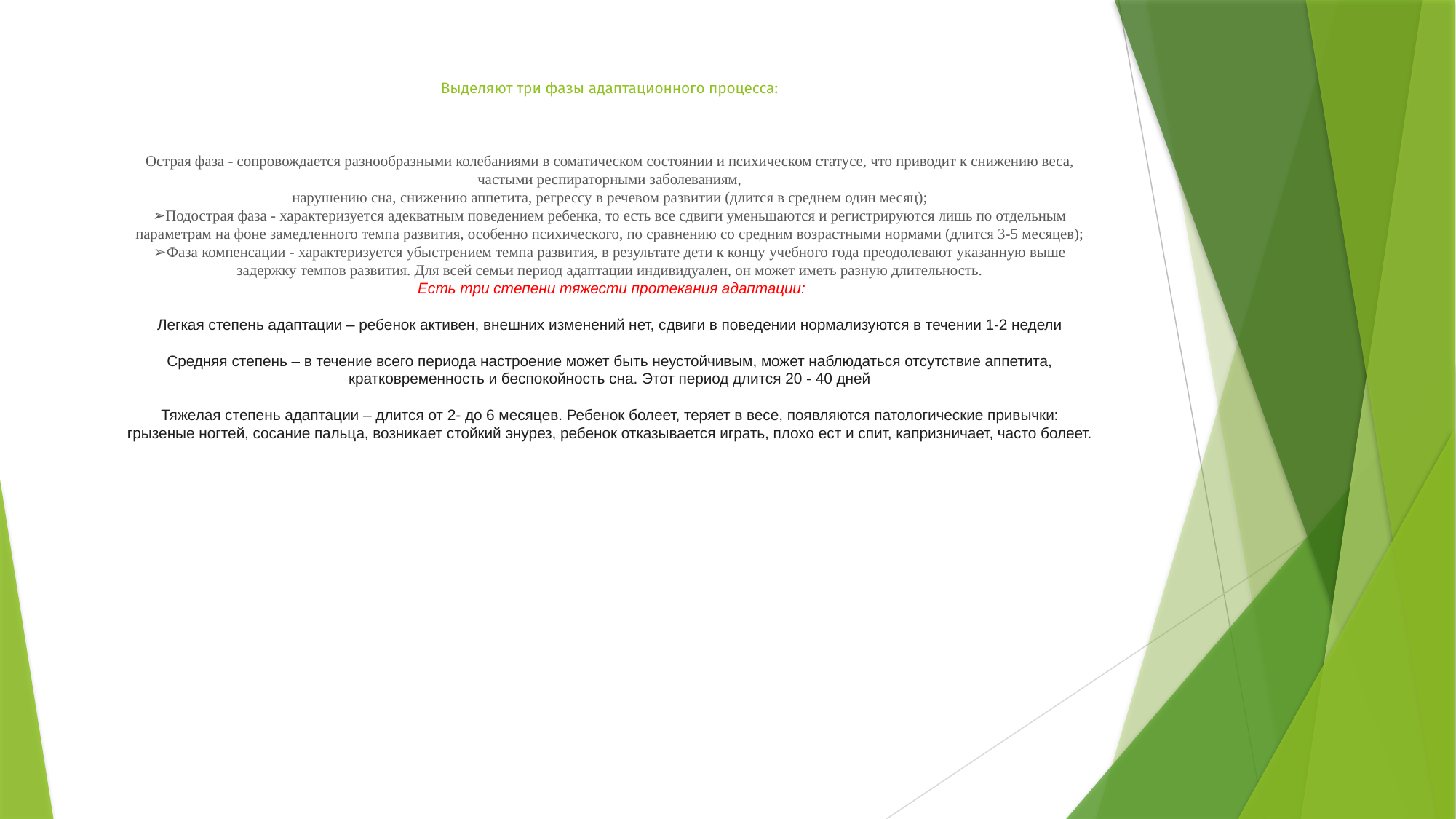

# Выделяют три фазы адаптационного процесса: Острая фаза - сопровождается разнообразными колебаниями в соматическом состоянии и психическом статусе, что приводит к снижению веса, частыми респираторными заболеваниям, нарушению сна, снижению аппетита, регрессу в речевом развитии (длится в среднем один месяц); ➢Подострая фаза - характеризуется адекватным поведением ребенка, то есть все сдвиги уменьшаются и регистрируются лишь по отдельным параметрам на фоне замедленного темпа развития, особенно психического, по сравнению со средним возрастными нормами (длится 3-5 месяцев); ➢Фаза компенсации - характеризуется убыстрением темпа развития, в результате дети к концу учебного года преодолевают указанную выше задержку темпов развития. Для всей семьи период адаптации индивидуален, он может иметь разную длительность. Есть три степени тяжести протекания адаптации: Легкая степень адаптации – ребенок активен, внешних изменений нет, сдвиги в поведении нормализуются в течении 1-2 недели Средняя степень – в течение всего периода настроение может быть неустойчивым, может наблюдаться отсутствие аппетита, кратковременность и беспокойность сна. Этот период длится 20 - 40 дней Тяжелая степень адаптации – длится от 2- до 6 месяцев. Ребенок болеет, теряет в весе, появляются патологические привычки: грызеные ногтей, сосание пальца, возникает стойкий энурез, ребенок отказывается играть, плохо ест и спит, капризничает, часто болеет.